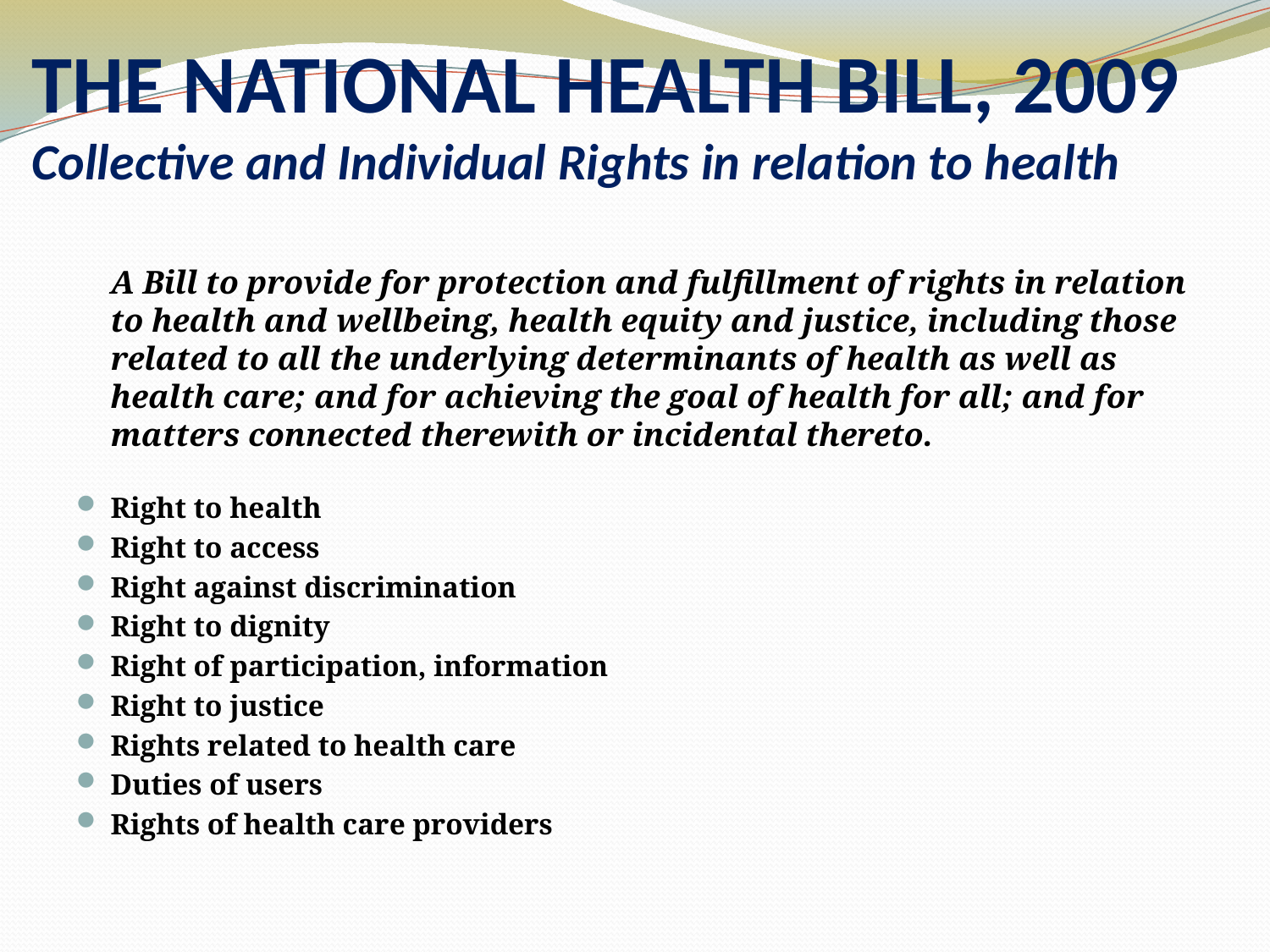

# THE NATIONAL HEALTH BILL, 2009 Collective and Individual Rights in relation to health

	A Bill to provide for protection and fulfillment of rights in relation to health and wellbeing, health equity and justice, including those related to all the underlying determinants of health as well as health care; and for achieving the goal of health for all; and for matters connected therewith or incidental thereto.

Right to health
Right to access
Right against discrimination
Right to dignity
Right of participation, information
Right to justice
Rights related to health care
Duties of users
Rights of health care providers